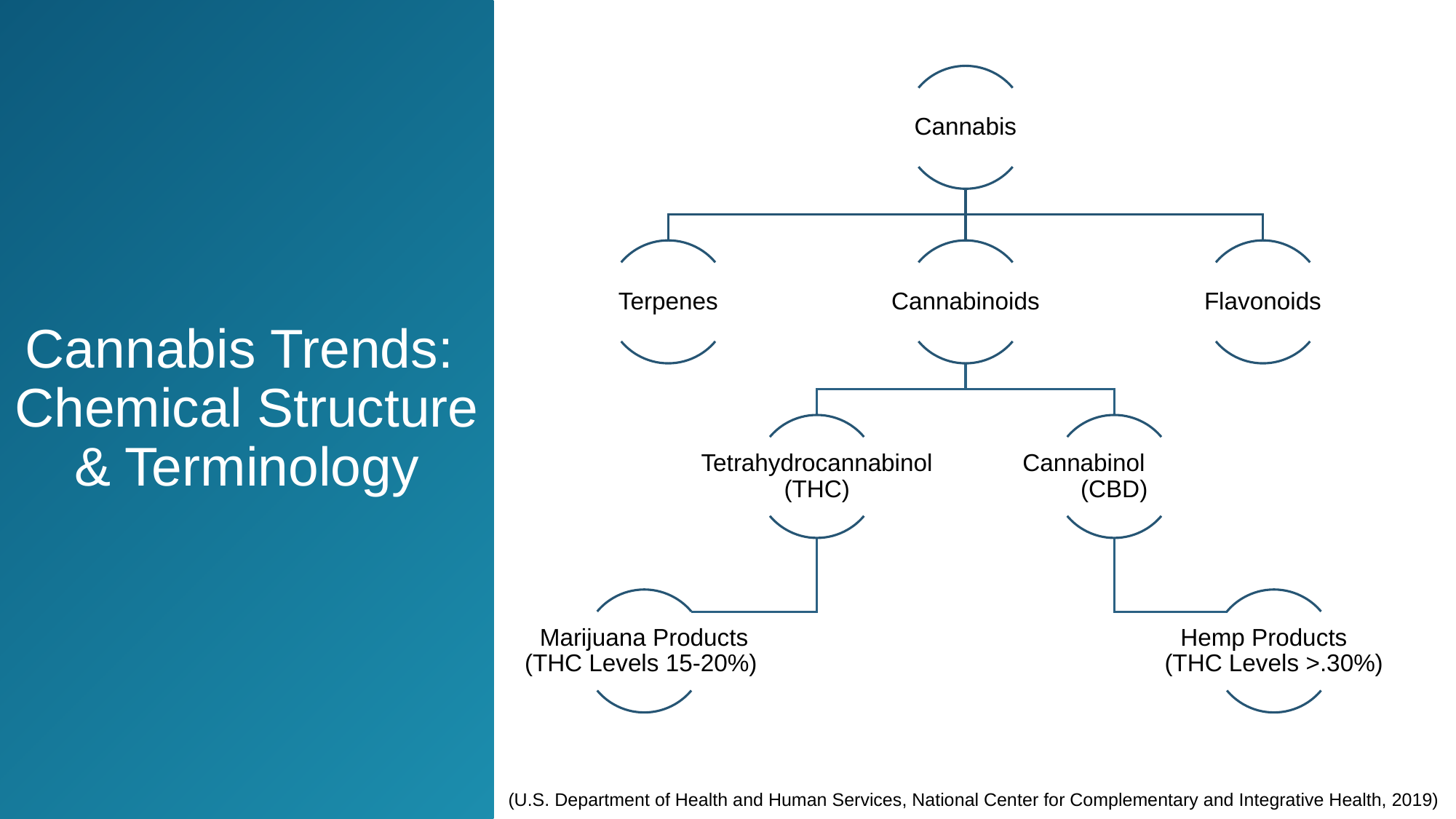

# Cannabis Trends: Chemical Structure & Terminology
Cannabis
Flavonoids
Cannabinoids
Cannabinol          (CBD)
Hemp Products    (THC Levels >.30%)
Tetrahydrocannabinol (THC)
Marijuana Products (THC Levels 15-20%)
Terpenes
(U.S. Department of Health and Human Services, National Center for Complementary and Integrative Health, 2019)